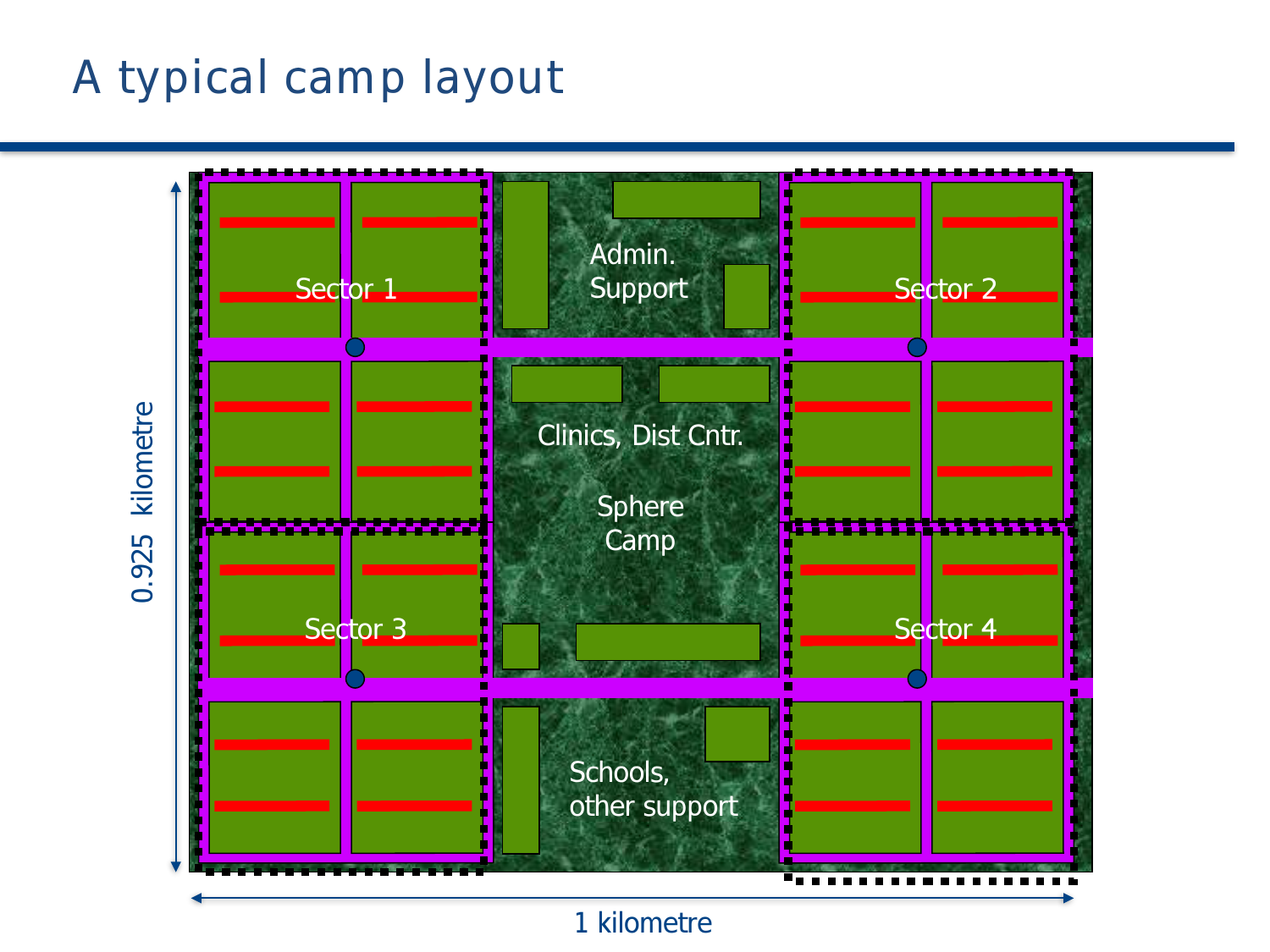

# A typical camp layout
Sphere
Camp

Admin.
Support
Sector 1

Sector 2

Clinics, Dist Cntr.
0.925  kilometre

Sector 3
Sector 4

Schools,
other support
1 kilometre